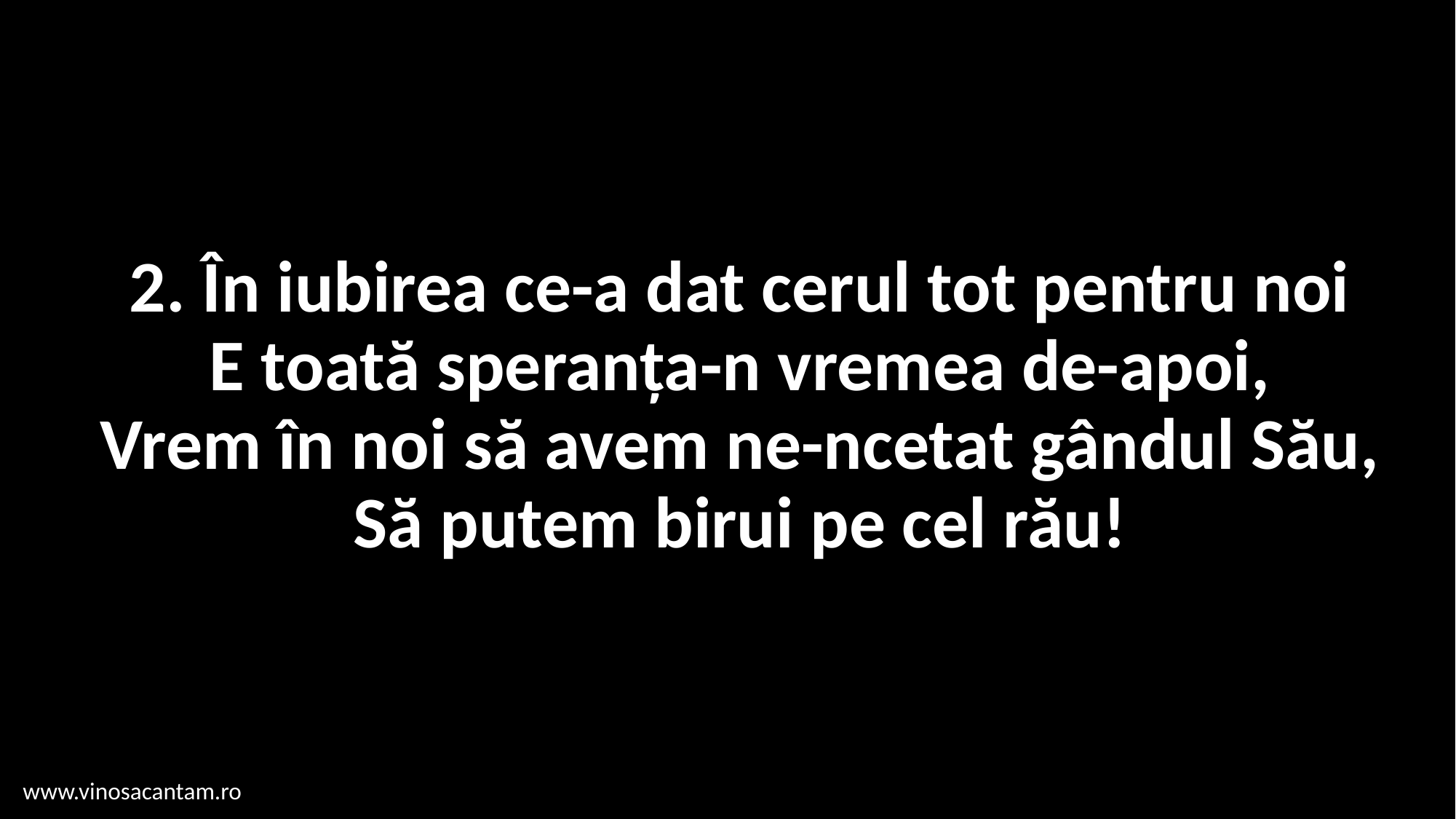

# 2. În iubirea ce-a dat cerul tot pentru noi E toată speranța-n vremea de-apoi, Vrem în noi să avem ne-ncetat gândul Său, Să putem birui pe cel rău!
www.vinosacantam.ro